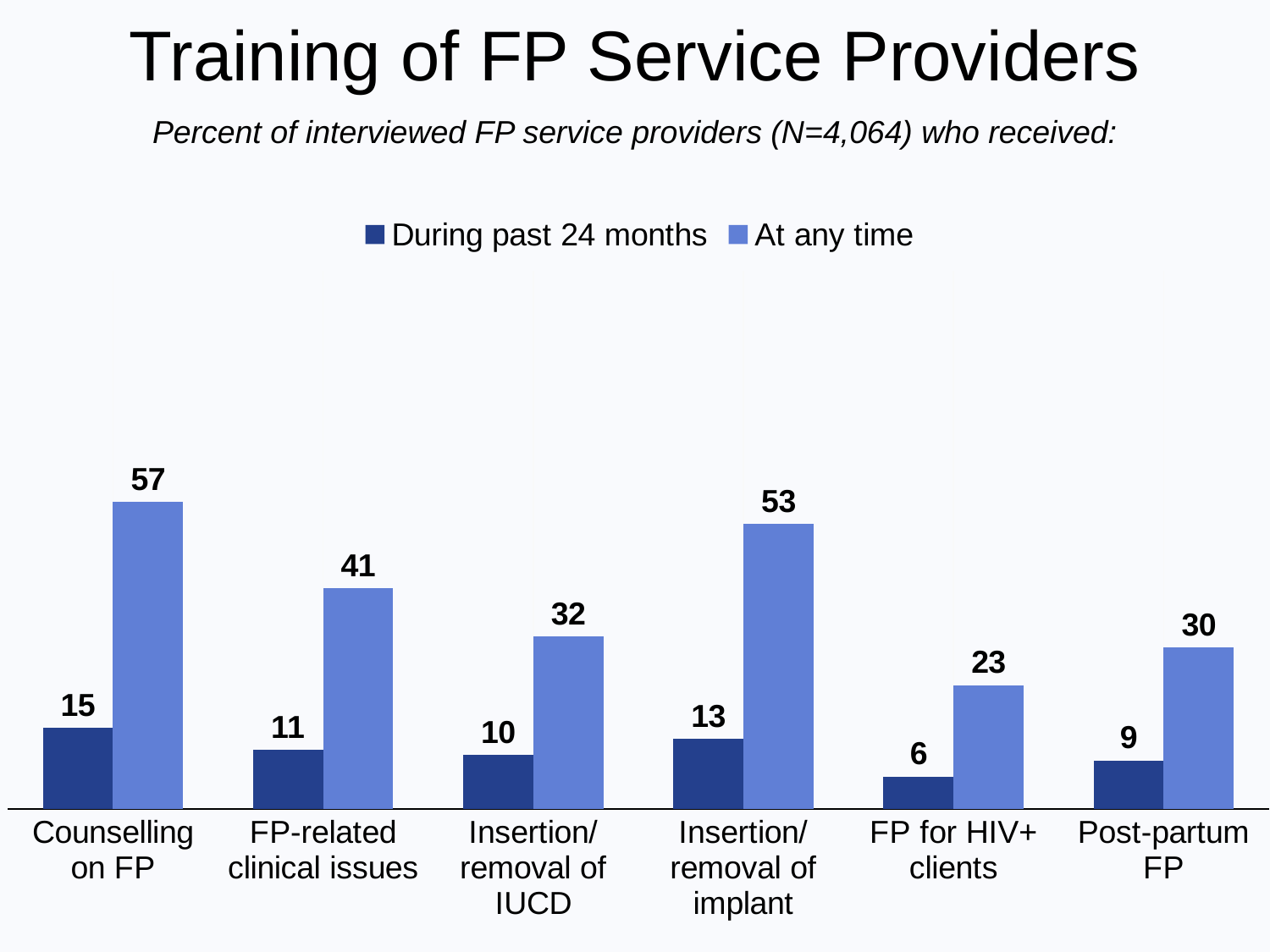

# Training of FP Service Providers
Percent of interviewed FP service providers (N=4,064) who received:

### Chart

| Category | During past 24 months | At any time |
|---|---|---|
| Counselling on FP | 15.0 | 57.0 |
| FP-related clinical issues | 11.0 | 41.0 |
| Insertion/ removal of IUCD | 10.0 | 32.0 |
| Insertion/ removal of implant | 13.0 | 53.0 |
| FP for HIV+ clients | 6.0 | 23.0 |
| Post-partum FP | 9.0 | 30.0 |